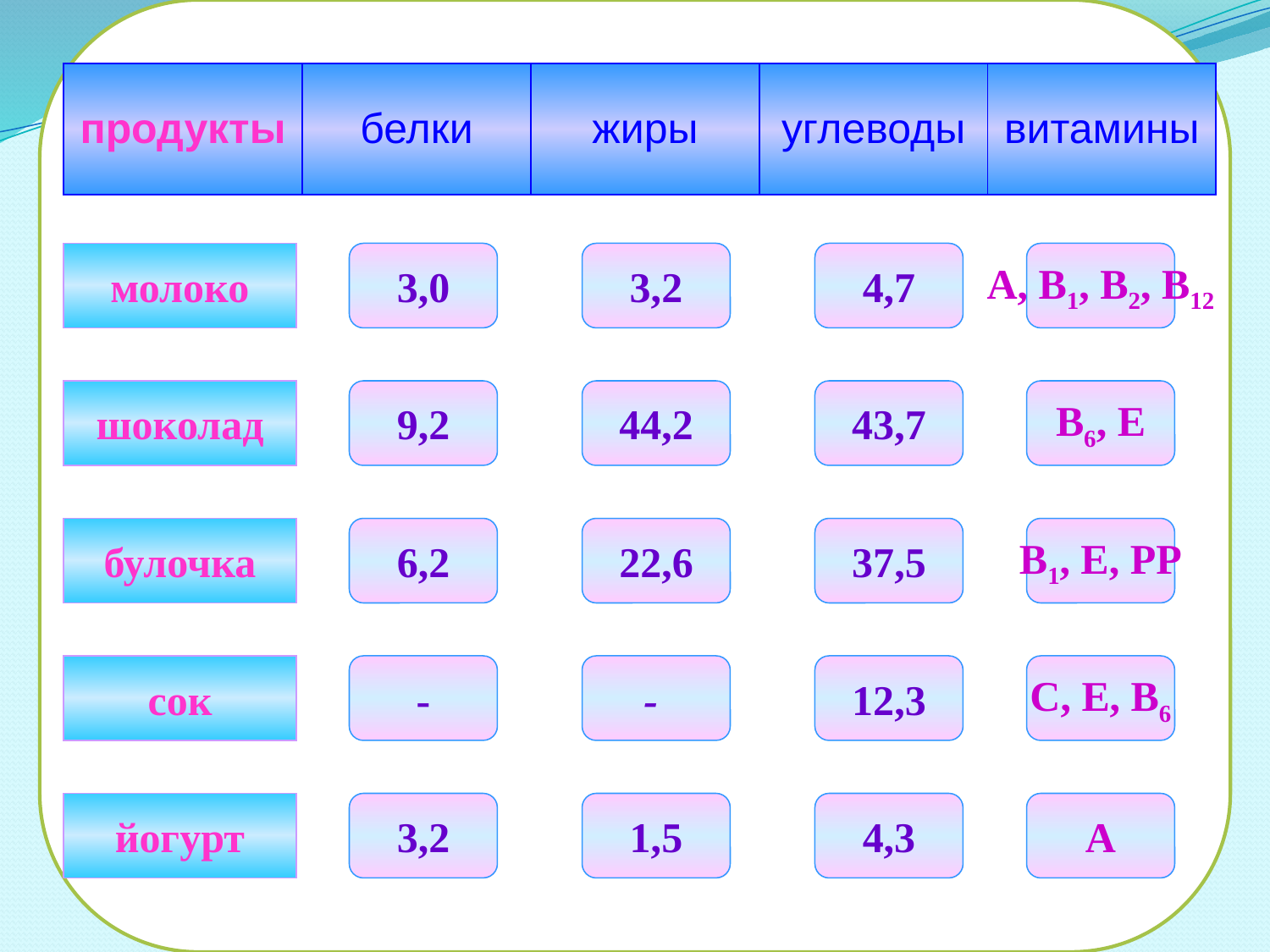

| продукты | белки | жиры | углеводы | витамины |
| --- | --- | --- | --- | --- |
молоко
3,0
3,2
4,7
А, В1, В2, В12
шоколад
9,2
44,2
43,7
В6, Е
булочка
6,2
22,6
37,5
В1, Е, РР
сок
-
-
12,3
С, Е, В6
йогурт
3,2
1,5
4,3
А